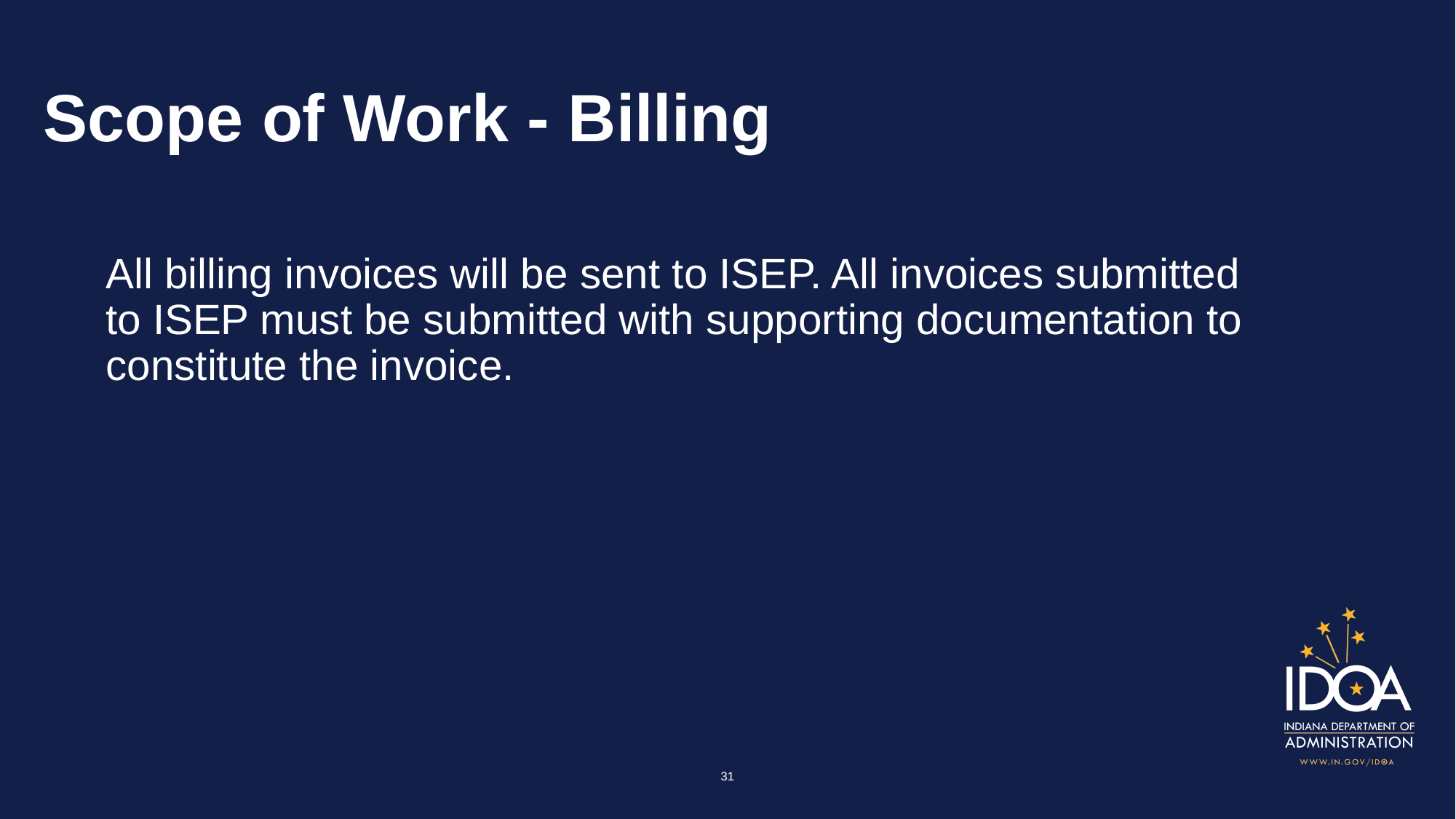

# Scope of Work - Billing

All billing invoices will be sent to ISEP. All invoices submitted to ISEP must be submitted with supporting documentation to constitute the invoice.

31